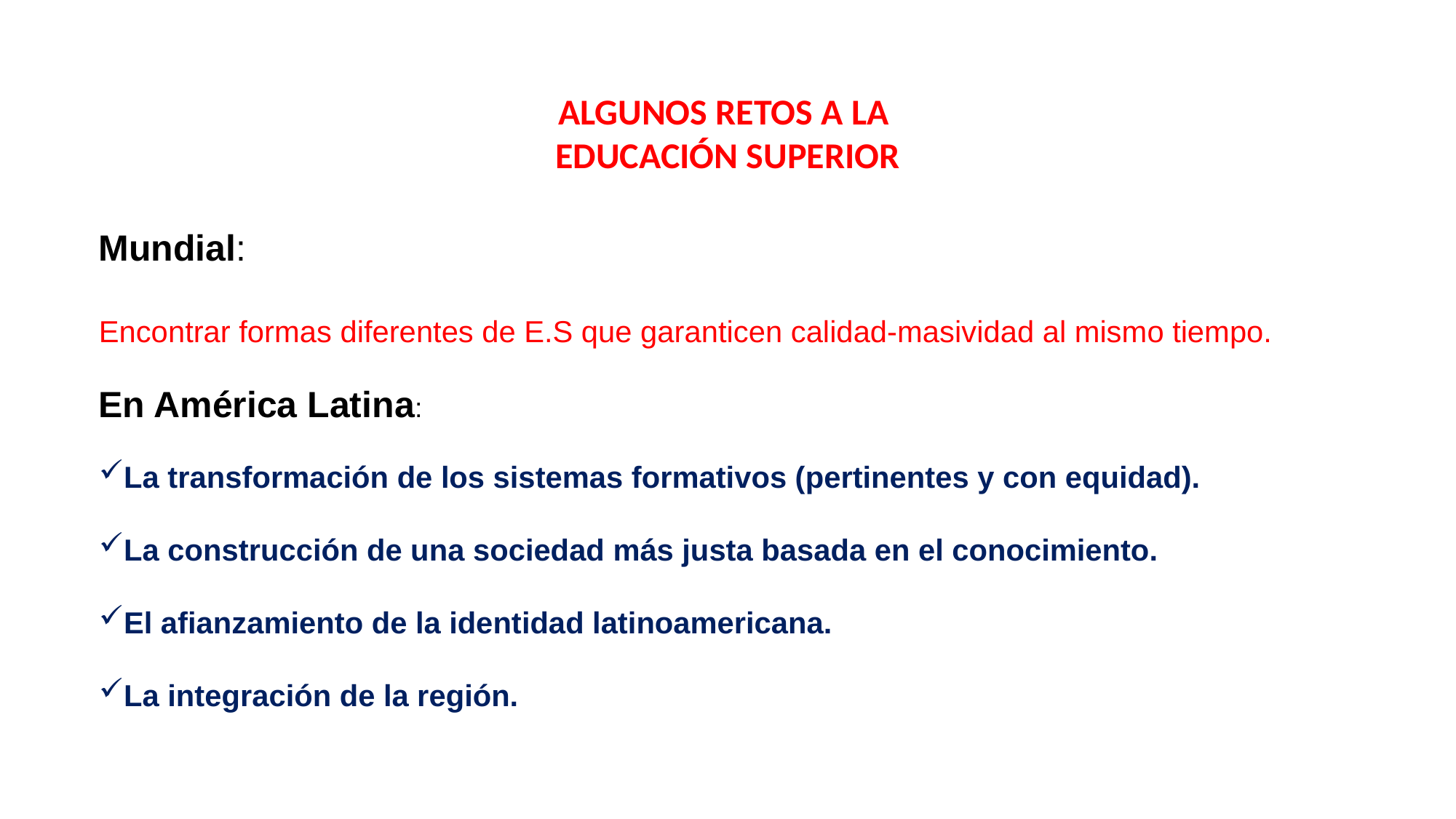

ALGUNOS RETOS A LA
EDUCACIÓN SUPERIOR
Mundial:

Encontrar formas diferentes de E.S que garanticen calidad-masividad al mismo tiempo.

En América Latina:

La transformación de los sistemas formativos (pertinentes y con equidad).

La construcción de una sociedad más justa basada en el conocimiento.

El afianzamiento de la identidad latinoamericana.

La integración de la región.